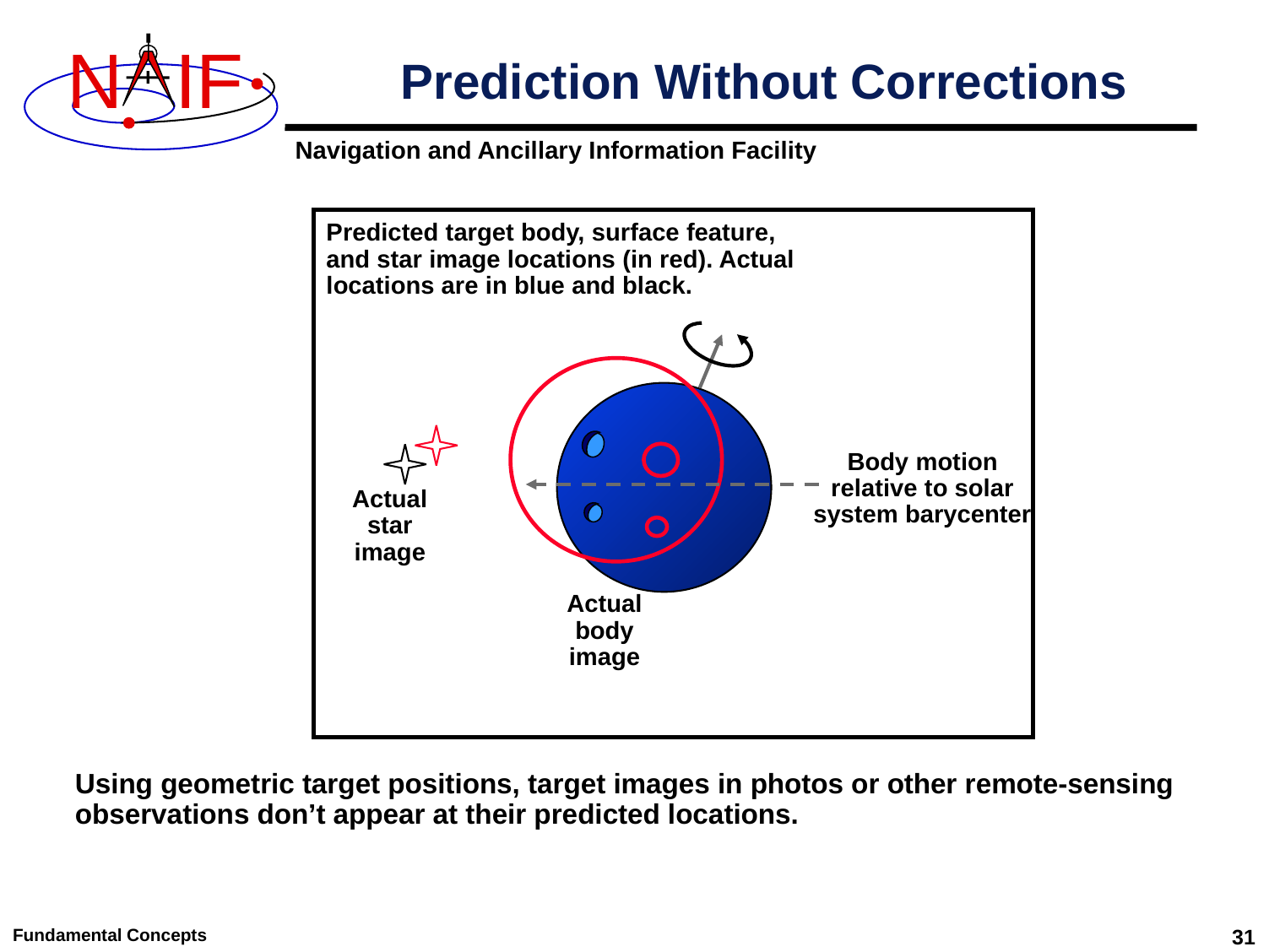

# Prediction Without Corrections

Predicted target body, surface feature, and star image locations (in red). Actual locations are in blue and black.

Body motion relative to solar system barycenter
Actual star image
Actual body image
Using geometric target positions, target images in photos or other remote-sensing observations don’t appear at their predicted locations.

Fundamental Concepts
31